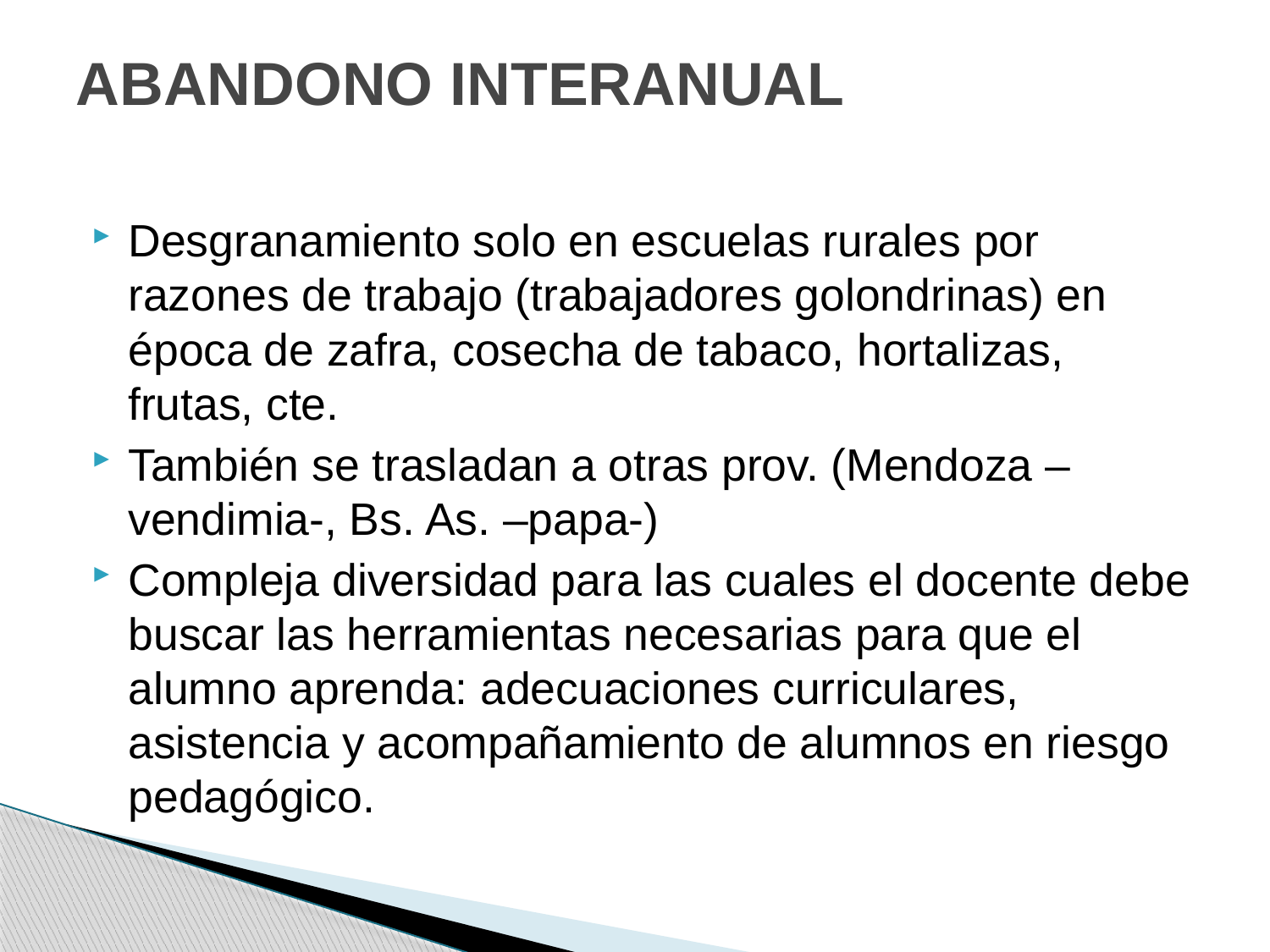

# ABANDONO INTERANUAL
Desgranamiento solo en escuelas rurales por razones de trabajo (trabajadores golondrinas) en época de zafra, cosecha de tabaco, hortalizas, frutas, cte.
También se trasladan a otras prov. (Mendoza –vendimia-, Bs. As. –papa-)
Compleja diversidad para las cuales el docente debe buscar las herramientas necesarias para que el alumno aprenda: adecuaciones curriculares, asistencia y acompañamiento de alumnos en riesgo pedagógico.